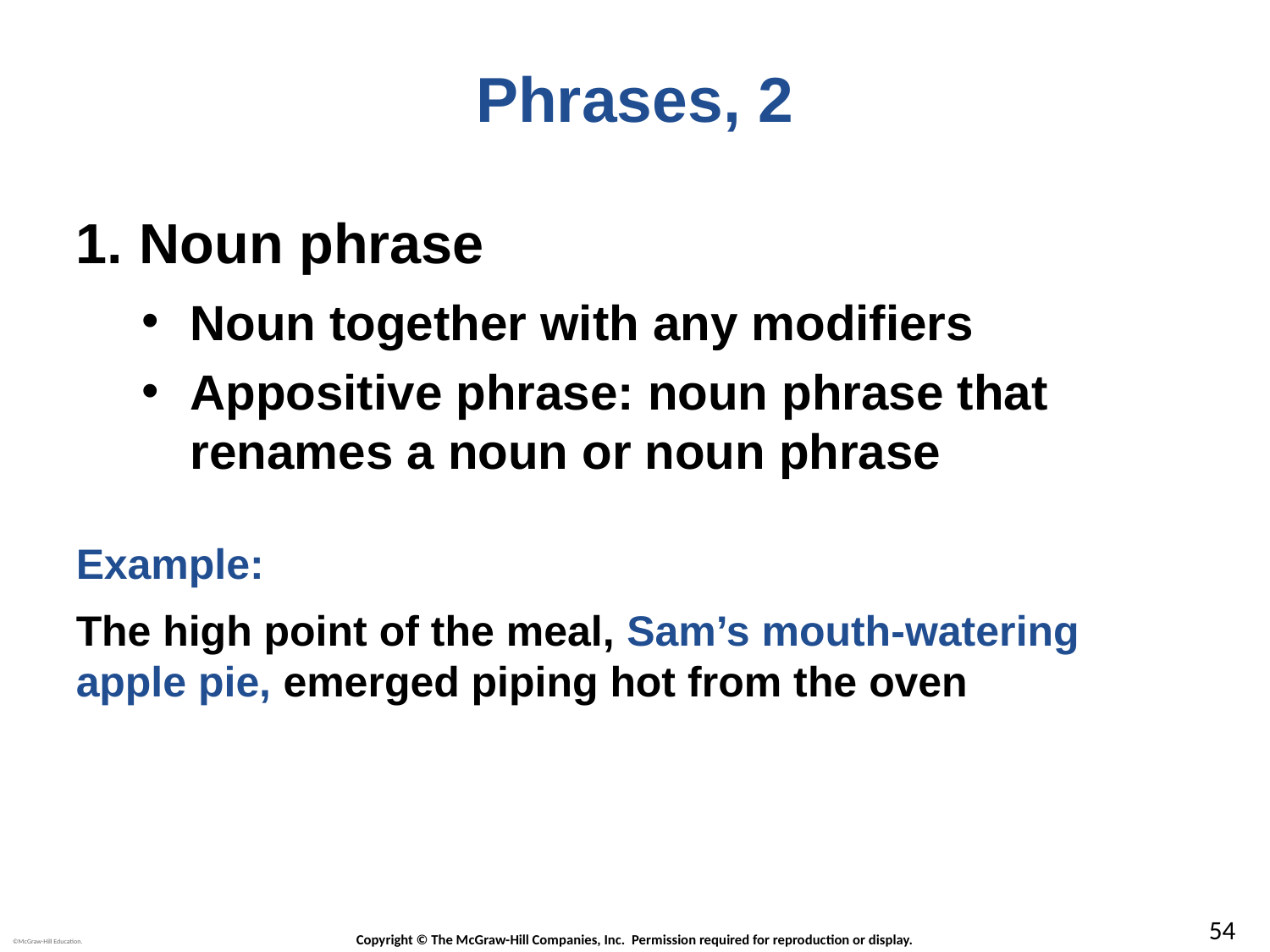

# Phrases, 2
Noun phrase
Noun together with any modifiers
Appositive phrase: noun phrase that renames a noun or noun phrase
Example:
The high point of the meal, Sam’s mouth-watering apple pie, emerged piping hot from the oven